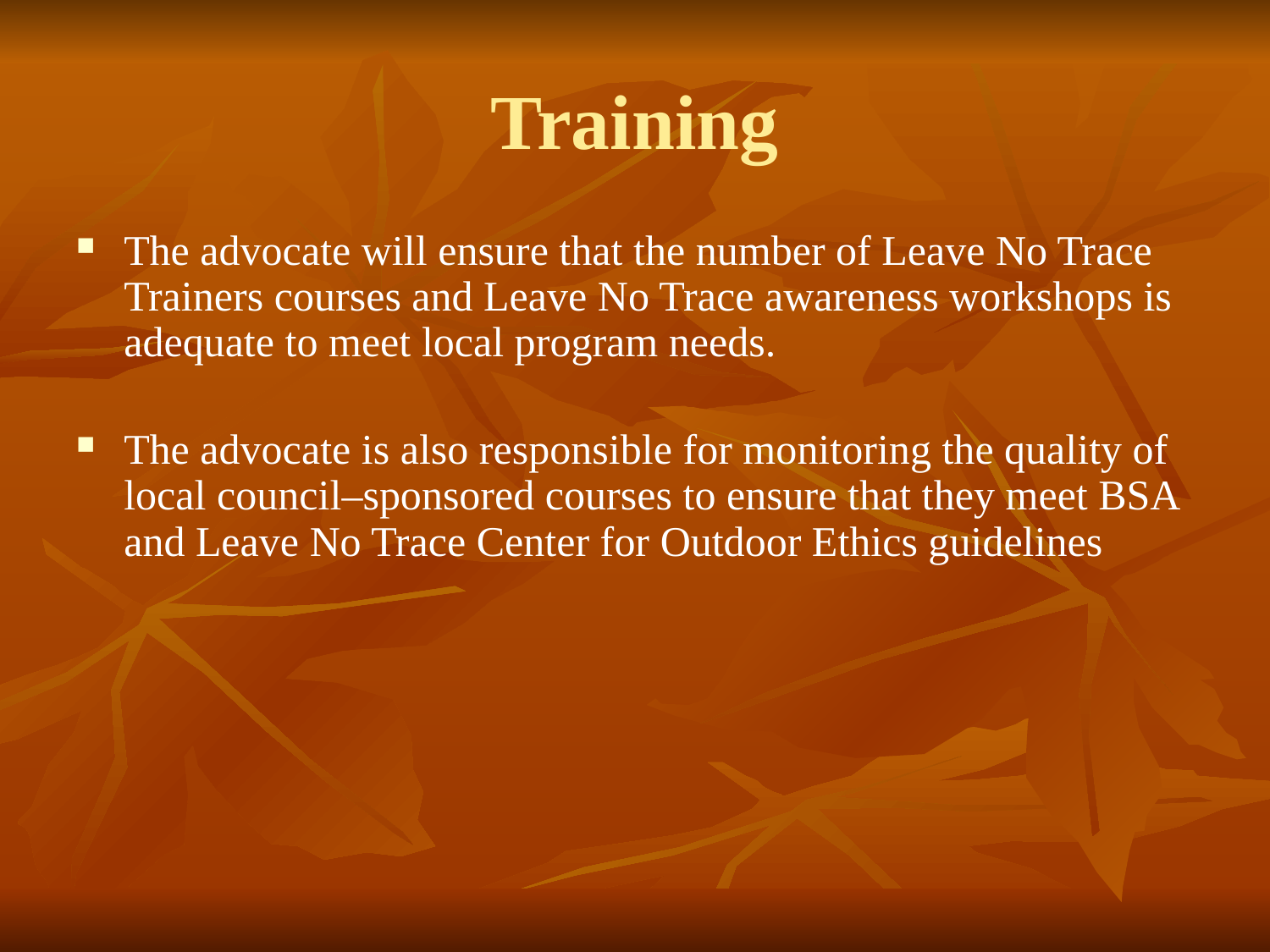

# Training
The advocate will ensure that the number of Leave No Trace Trainers courses and Leave No Trace awareness workshops is adequate to meet local program needs.

The advocate is also responsible for monitoring the quality of local council–sponsored courses to ensure that they meet BSA and Leave No Trace Center for Outdoor Ethics guidelines